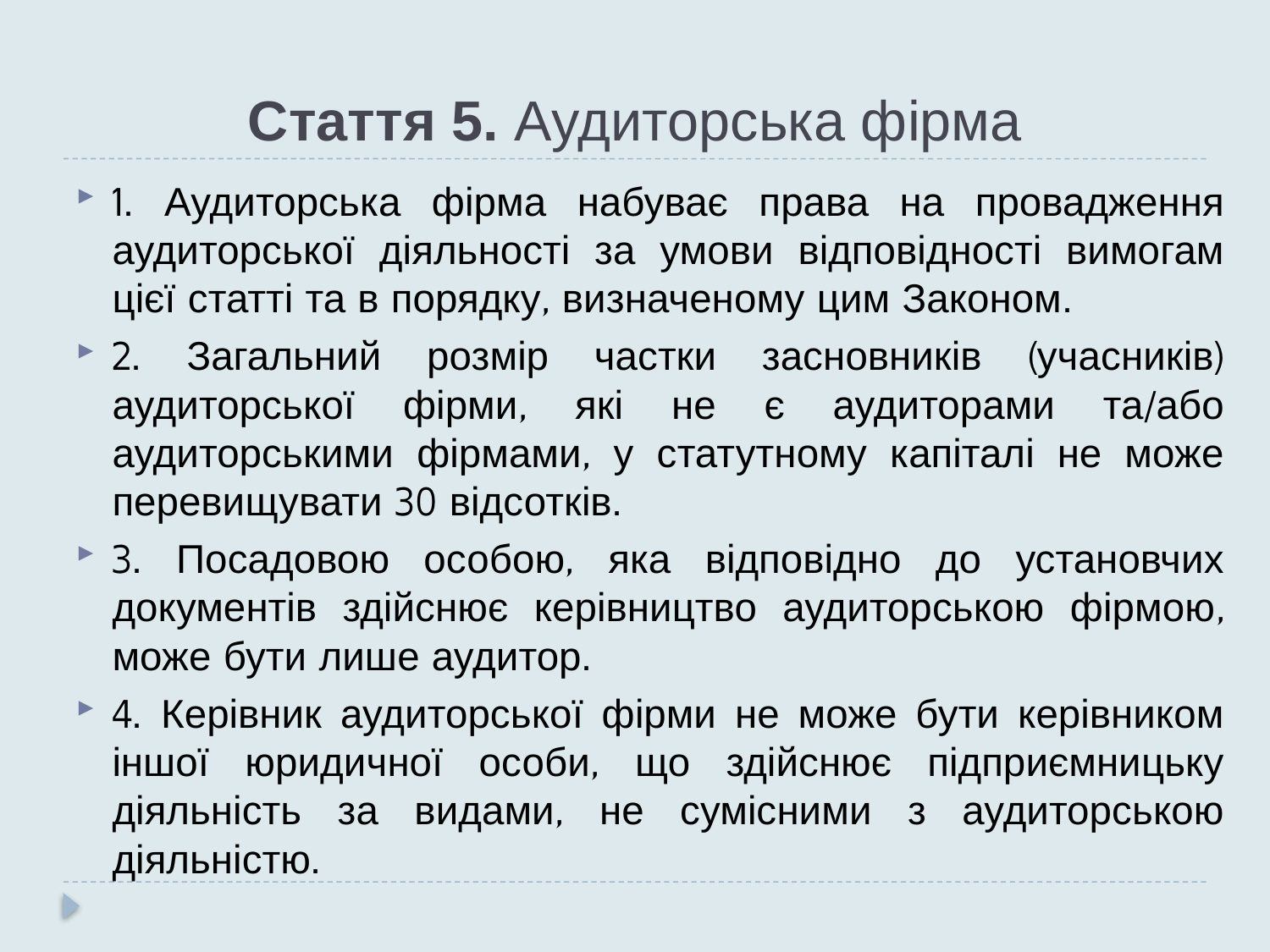

# Стаття 5. Аудиторська фірма
1. Аудиторська фірма набуває права на провадження аудиторської діяльності за умови відповідності вимогам цієї статті та в порядку, визначеному цим Законом.
2. Загальний розмір частки засновників (учасників) аудиторської фірми, які не є аудиторами та/або аудиторськими фірмами, у статутному капіталі не може перевищувати 30 відсотків.
3. Посадовою особою, яка відповідно до установчих документів здійснює керівництво аудиторською фірмою, може бути лише аудитор.
4. Керівник аудиторської фірми не може бути керівником іншої юридичної особи, що здійснює підприємницьку діяльність за видами, не сумісними з аудиторською діяльністю.